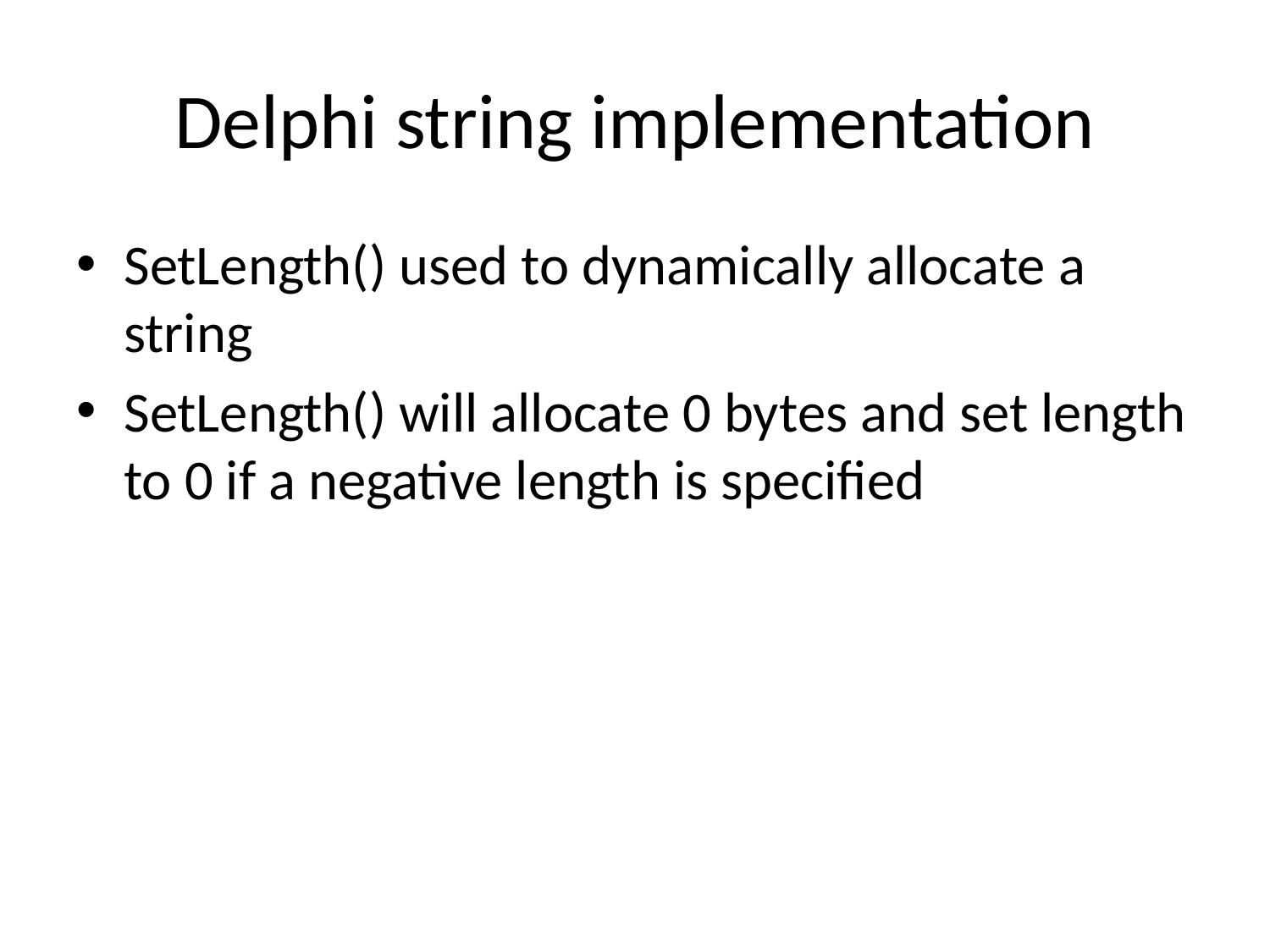

# Delphi string implementation
SetLength() used to dynamically allocate a string
SetLength() will allocate 0 bytes and set length to 0 if a negative length is specified